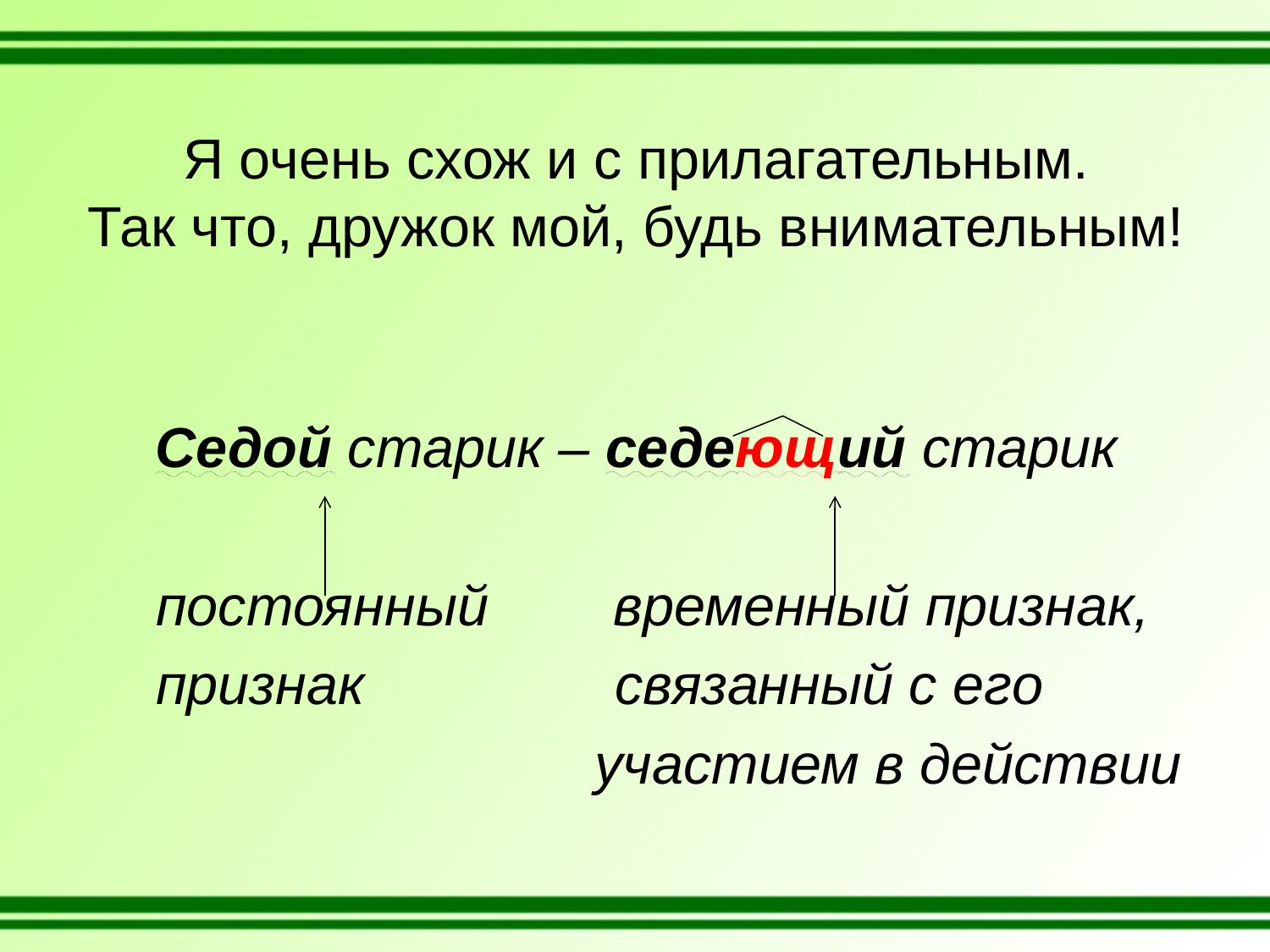

# Я очень схож и с прилагательным. Так что, дружок мой, будь внимательным!

Седой старик – седеющий старик

     постоянный        временный признак,
     признак                связанный с его
                                 участием в действии